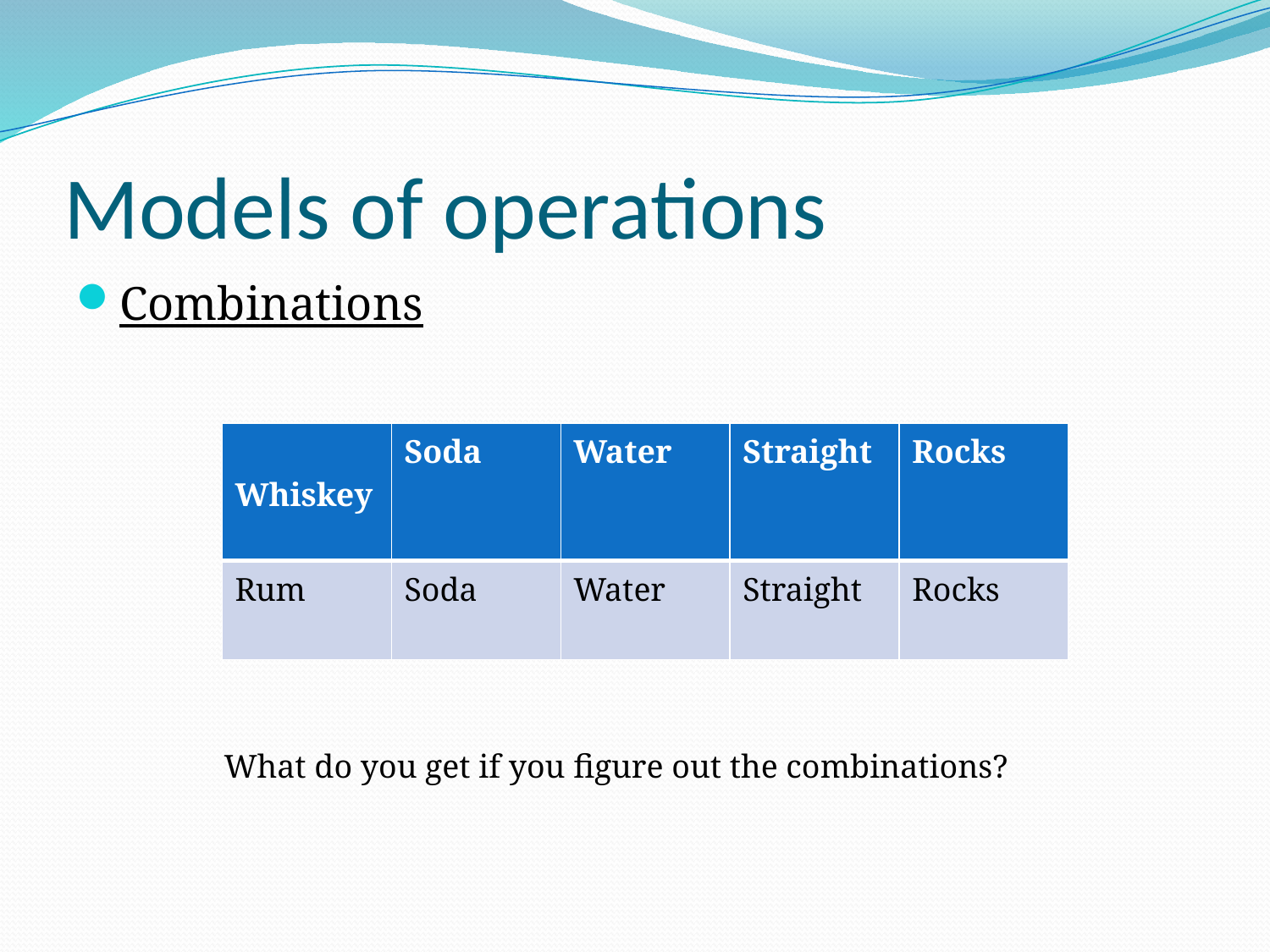

# Models of operations
Combinations

| Whiskey | Soda | Water | Straight | Rocks |
| --- | --- | --- | --- | --- |
| Rum | Soda | Water | Straight | Rocks |
What do you get if you figure out the combinations?